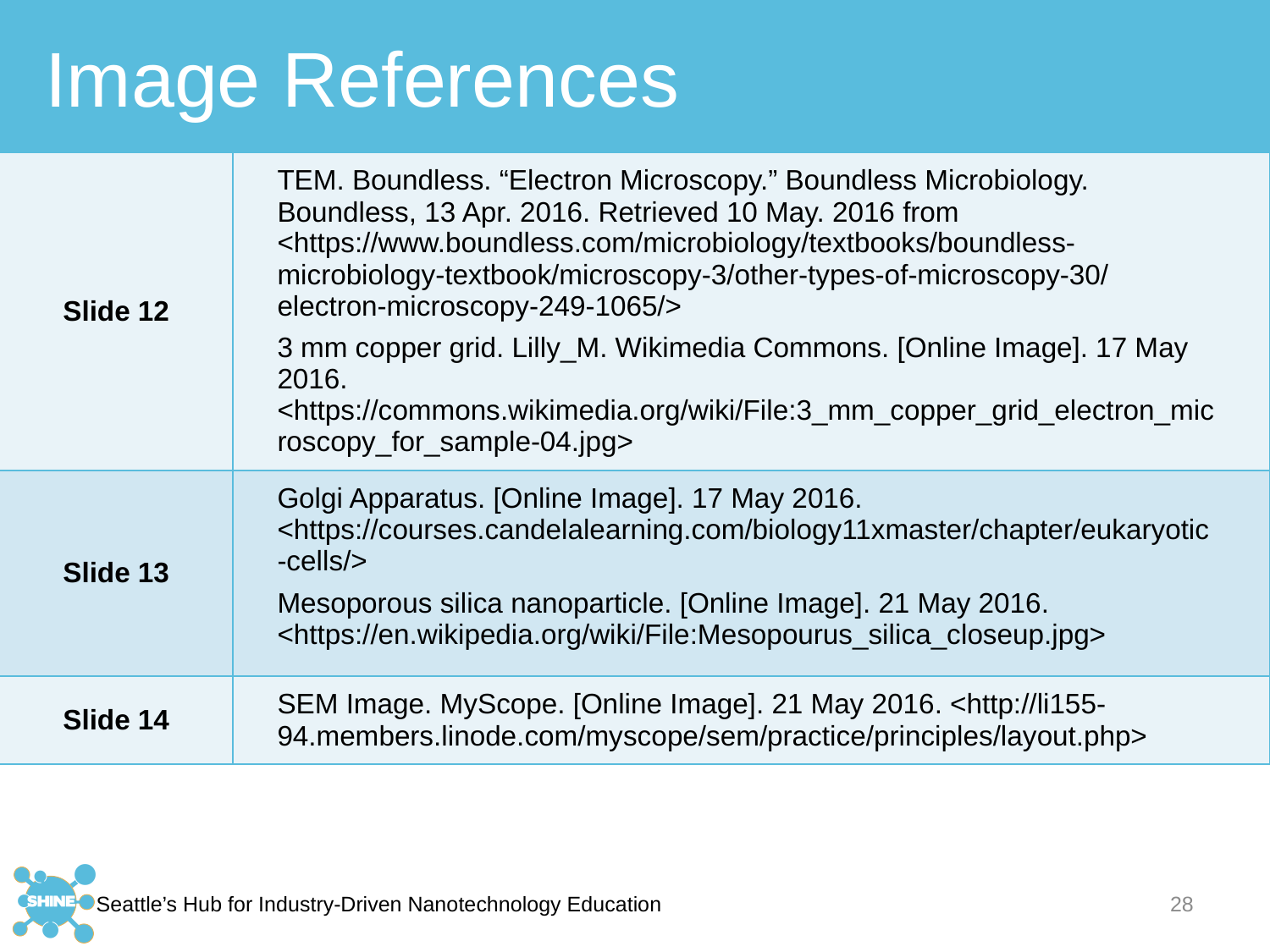

# Image References
| Slide 12 | TEM. Boundless. “Electron Microscopy.” Boundless Microbiology. Boundless, 13 Apr. 2016. Retrieved 10 May. 2016 from <https://www.boundless.com/microbiology/textbooks/boundless-microbiology-textbook/microscopy-3/other-types-of-microscopy-30/electron-microscopy-249-1065/> 3 mm copper grid. Lilly\_M. Wikimedia Commons. [Online Image]. 17 May 2016. <https://commons.wikimedia.org/wiki/File:3\_mm\_copper\_grid\_electron\_microscopy\_for\_sample-04.jpg> |
| --- | --- |
| Slide 13 | Golgi Apparatus. [Online Image]. 17 May 2016. <https://courses.candelalearning.com/biology11xmaster/chapter/eukaryotic-cells/> Mesoporous silica nanoparticle. [Online Image]. 21 May 2016. <https://en.wikipedia.org/wiki/File:Mesopourus\_silica\_closeup.jpg> |
| Slide 14 | SEM Image. MyScope. [Online Image]. 21 May 2016. <http://li155-94.members.linode.com/myscope/sem/practice/principles/layout.php> |
28